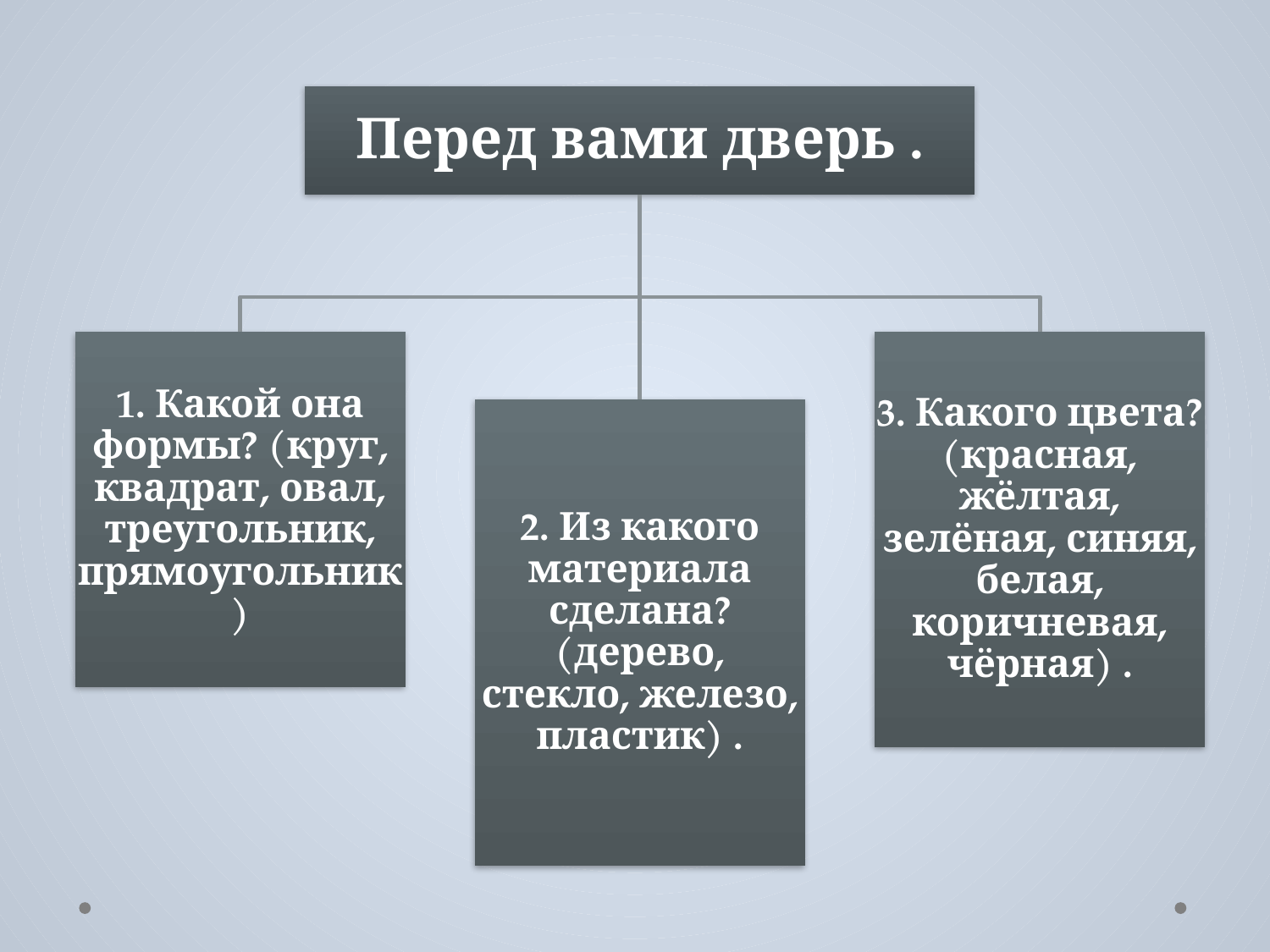

Перед вами дверь .

1. Какой она формы? (круг, квадрат, овал, треугольник, прямоугольник)
3. Какого цвета? (красная, жёлтая, зелёная, синяя, белая, коричневая, чёрная) .
2. Из какого материала сделана? (дерево, стекло, железо, пластик) .